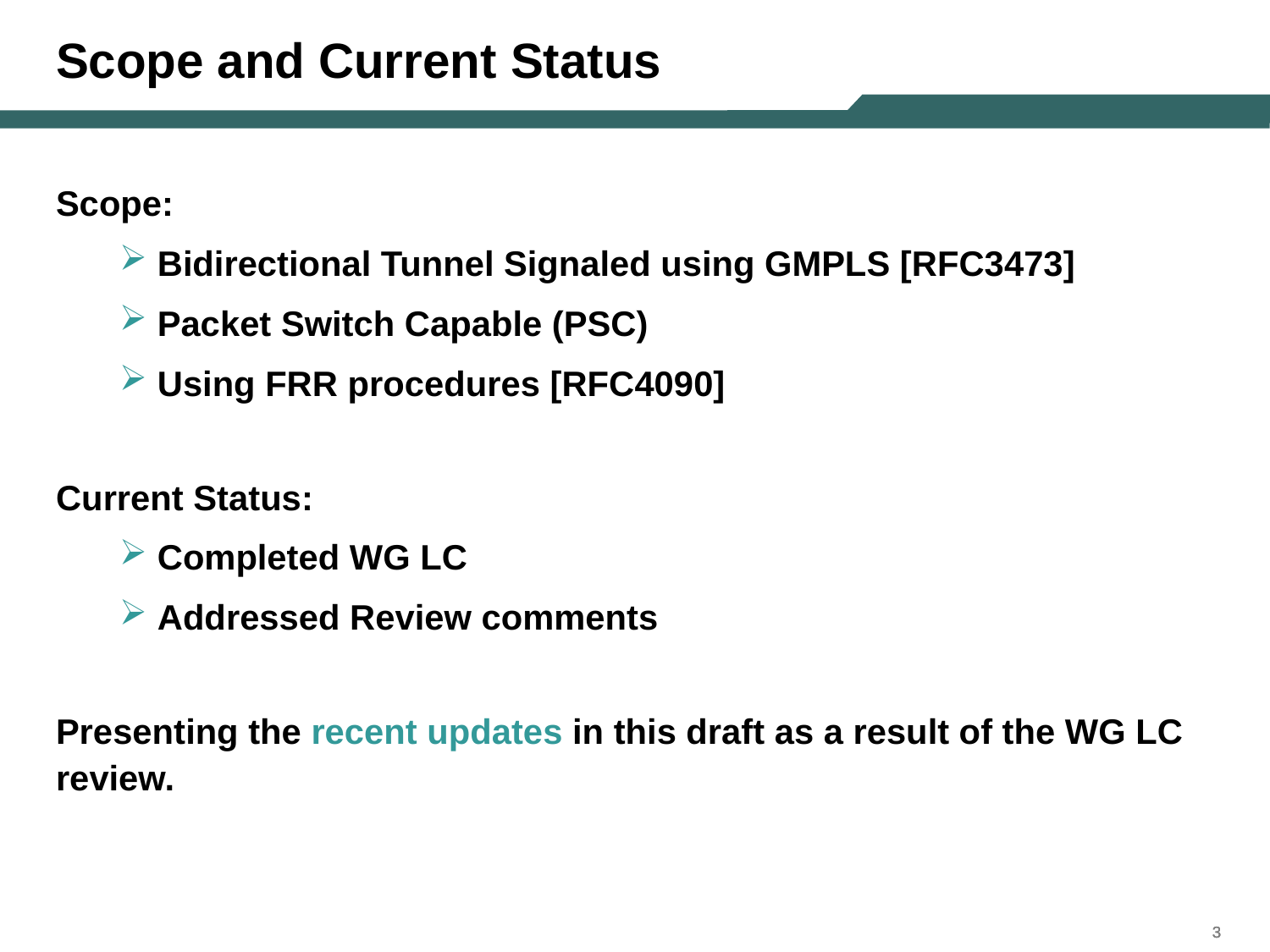

# Scope and Current Status
Scope:
 Bidirectional Tunnel Signaled using GMPLS [RFC3473]
 Packet Switch Capable (PSC)
 Using FRR procedures [RFC4090]

Current Status:
 Completed WG LC
 Addressed Review comments

Presenting the recent updates in this draft as a result of the WG LC review.